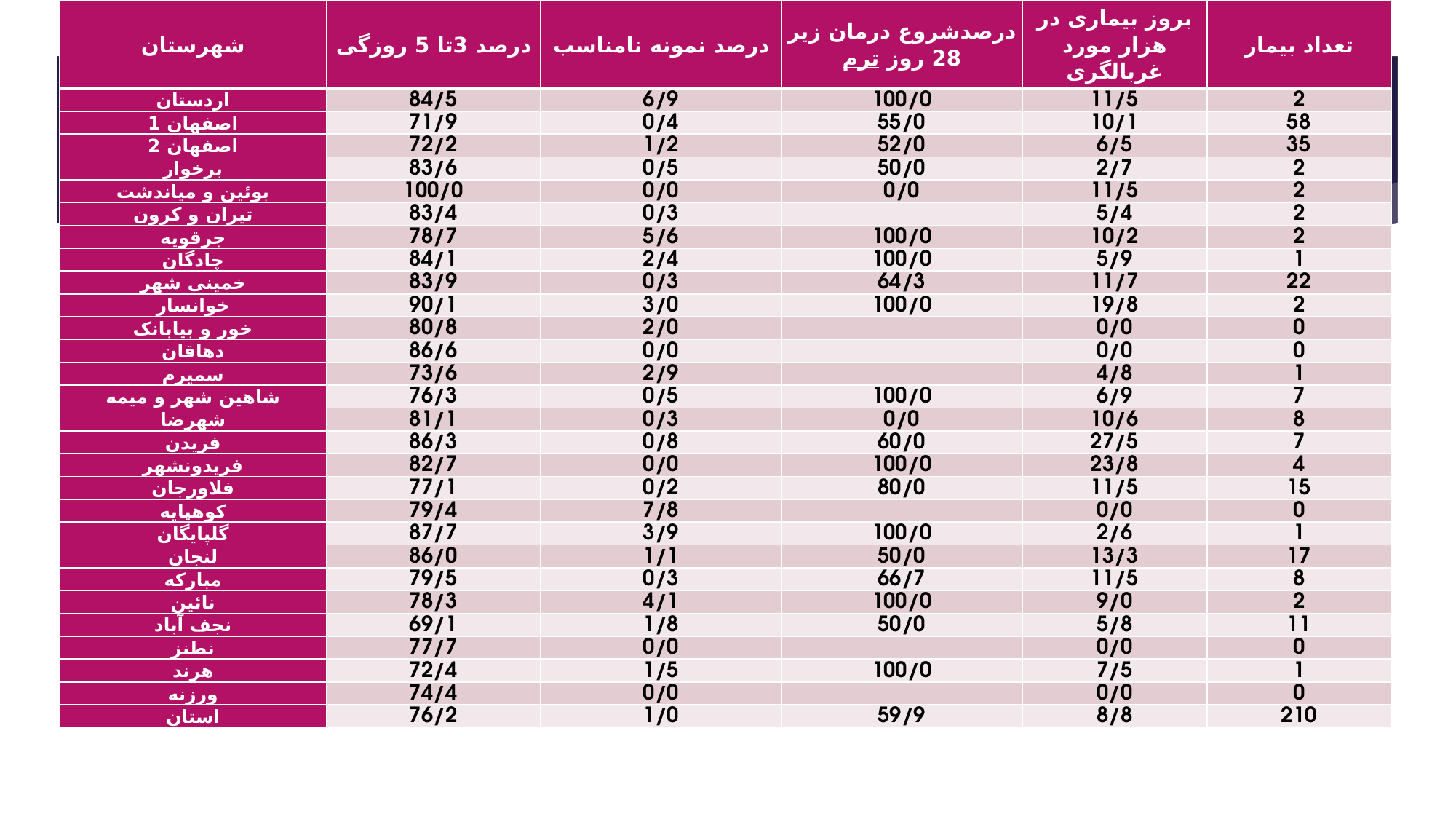

| شهرستان | درصد 3تا 5 روزگی | درصد نمونه نامناسب | درصدشروع درمان زیر 28 روز ترم | بروز بیماری در هزار مورد غربالگری | تعداد بیمار |
| --- | --- | --- | --- | --- | --- |
| اردستان | 84/5 | 6/9 | 100/0 | 11/5 | 2 |
| اصفهان 1 | 71/9 | 0/4 | 55/0 | 10/1 | 58 |
| اصفهان 2 | 72/2 | 1/2 | 52/0 | 6/5 | 35 |
| برخوار | 83/6 | 0/5 | 50/0 | 2/7 | 2 |
| بوئین و میاندشت | 100/0 | 0/0 | 0/0 | 11/5 | 2 |
| تیران و کرون | 83/4 | 0/3 |  | 5/4 | 2 |
| جرقویه | 78/7 | 5/6 | 100/0 | 10/2 | 2 |
| چادگان | 84/1 | 2/4 | 100/0 | 5/9 | 1 |
| خمینی شهر | 83/9 | 0/3 | 64/3 | 11/7 | 22 |
| خوانسار | 90/1 | 3/0 | 100/0 | 19/8 | 2 |
| خور و بیابانک | 80/8 | 2/0 |  | 0/0 | 0 |
| دهاقان | 86/6 | 0/0 |  | 0/0 | 0 |
| سمیرم | 73/6 | 2/9 |  | 4/8 | 1 |
| شاهین شهر و میمه | 76/3 | 0/5 | 100/0 | 6/9 | 7 |
| شهرضا | 81/1 | 0/3 | 0/0 | 10/6 | 8 |
| فریدن | 86/3 | 0/8 | 60/0 | 27/5 | 7 |
| فریدونشهر | 82/7 | 0/0 | 100/0 | 23/8 | 4 |
| فلاورجان | 77/1 | 0/2 | 80/0 | 11/5 | 15 |
| کوهپایه | 79/4 | 7/8 |  | 0/0 | 0 |
| گلپایگان | 87/7 | 3/9 | 100/0 | 2/6 | 1 |
| لنجان | 86/0 | 1/1 | 50/0 | 13/3 | 17 |
| مبارکه | 79/5 | 0/3 | 66/7 | 11/5 | 8 |
| نائین | 78/3 | 4/1 | 100/0 | 9/0 | 2 |
| نجف آباد | 69/1 | 1/8 | 50/0 | 5/8 | 11 |
| نطنز | 77/7 | 0/0 |  | 0/0 | 0 |
| هرند | 72/4 | 1/5 | 100/0 | 7/5 | 1 |
| ورزنه | 74/4 | 0/0 |  | 0/0 | 0 |
| استان | 76/2 | 1/0 | 59/9 | 8/8 | 210 |
#
مهمترین شاخص های برنامه